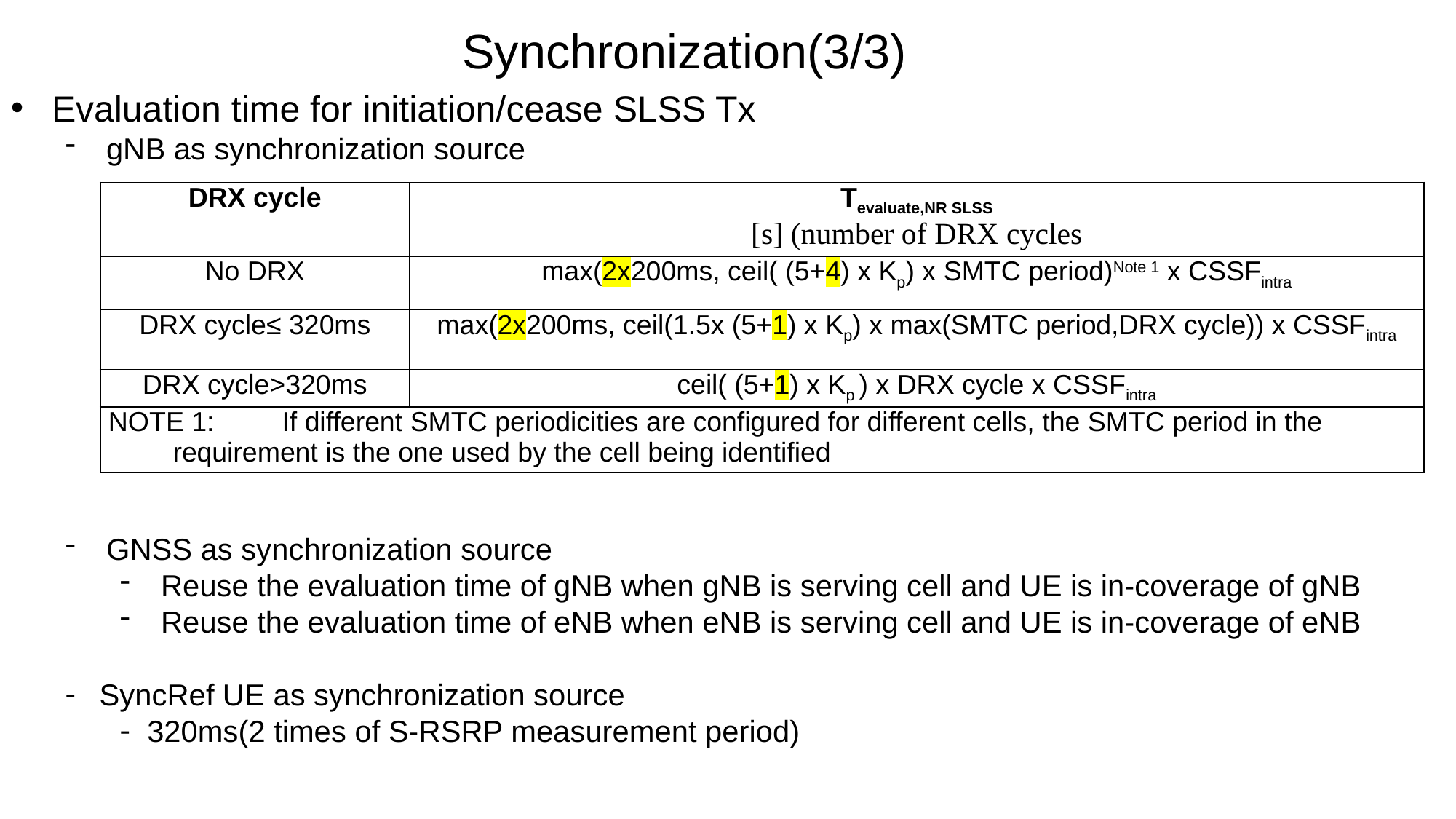

Synchronization(3/3)
Evaluation time for initiation/cease SLSS Tx
gNB as synchronization source

GNSS as synchronization source
Reuse the evaluation time of gNB when gNB is serving cell and UE is in-coverage of gNB
Reuse the evaluation time of eNB when eNB is serving cell and UE is in-coverage of eNB

SyncRef UE as synchronization source
320ms(2 times of S-RSRP measurement period)

| DRX cycle | Tevaluate,NR SLSS [s] (number of DRX cycles |
| --- | --- |
| No DRX | max(2x200ms, ceil( (5+4) x Kp) x SMTC period)Note 1 x CSSFintra |
| DRX cycle≤ 320ms | max(2x200ms, ceil(1.5x (5+1) x Kp) x max(SMTC period,DRX cycle)) x CSSFintra |
| DRX cycle>320ms | ceil( (5+1) x Kp ) x DRX cycle x CSSFintra |
| NOTE 1: If different SMTC periodicities are configured for different cells, the SMTC period in the requirement is the one used by the cell being identified |  |